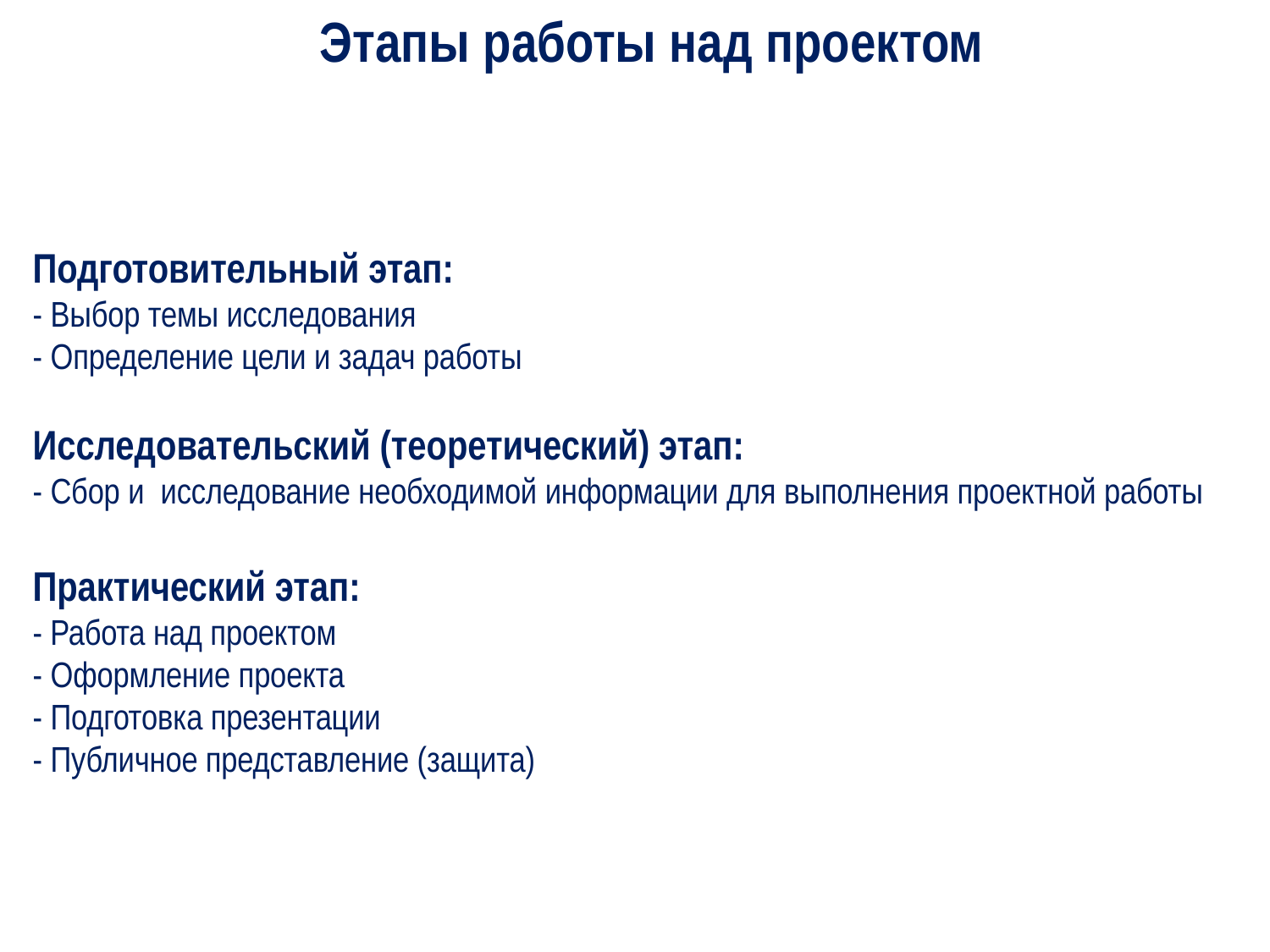

Этапы работы над проектом
# Подготовительный этап: - Выбор темы исследования - Определение цели и задач работы Исследовательский (теоретический) этап: - Сбор и  исследование необходимой информации для выполнения проектной работы Практический этап: - Работа над проектом - Оформление проекта - Подготовка презентации - Публичное представление (защита)